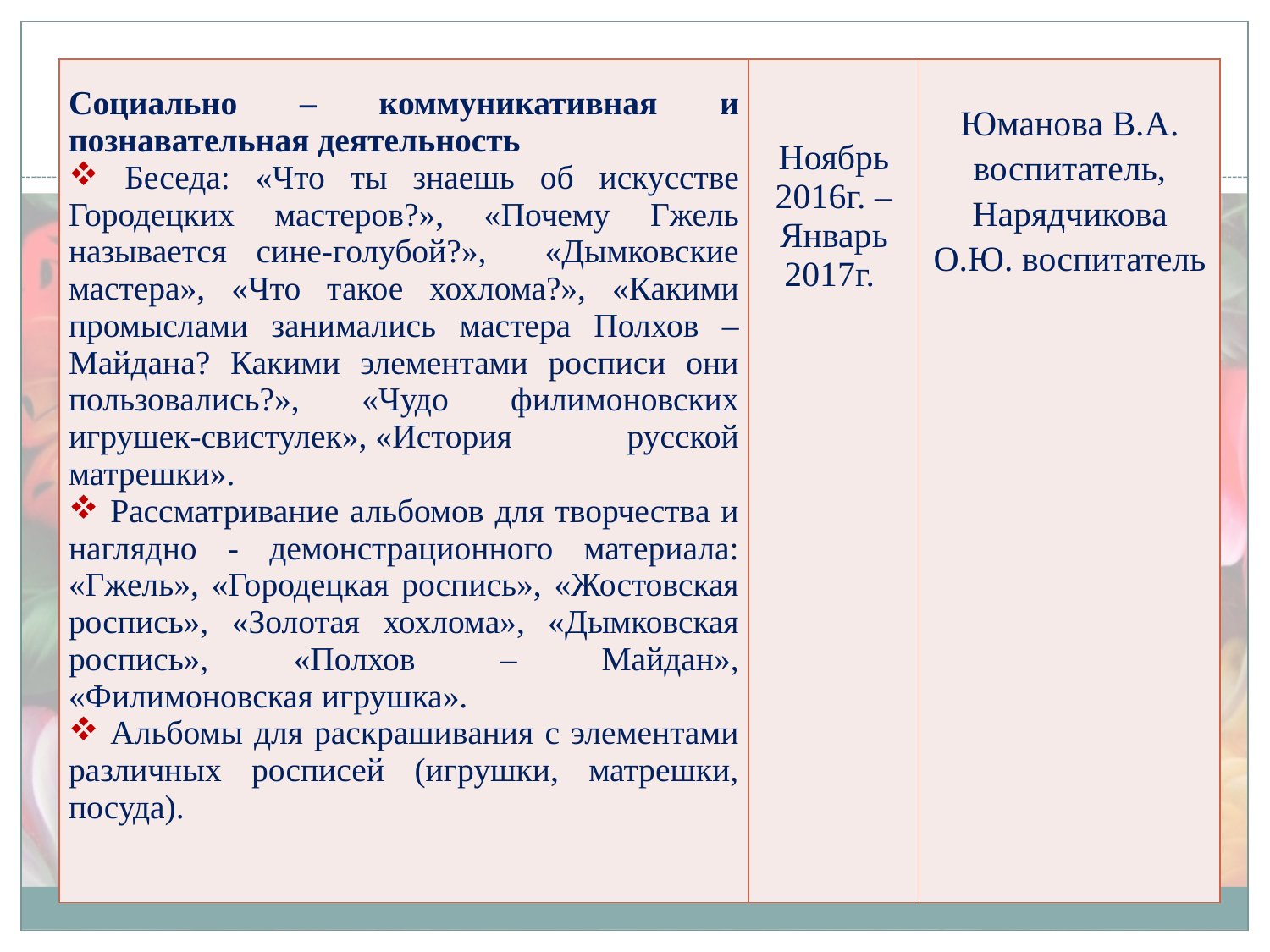

| Социально – коммуникативная и познавательная деятельность Беседа: «Что ты знаешь об искусстве Городецких мастеров?», «Почему Гжель называется сине-голубой?», «Дымковские мастера», «Что такое хохлома?», «Какими промыслами занимались мастера Полхов – Майдана? Какими элементами росписи они пользовались?», «Чудо филимоновских игрушек-свистулек», «История русской матрешки». Рассматривание альбомов для творчества и наглядно - демонстрационного материала: «Гжель», «Городецкая роспись», «Жостовская роспись», «Золотая хохлома», «Дымковская роспись», «Полхов – Майдан», «Филимоновская игрушка». Альбомы для раскрашивания с элементами различных росписей (игрушки, матрешки, посуда). | Ноябрь 2016г. – Январь 2017г. | Юманова В.А. воспитатель, Нарядчикова О.Ю. воспитатель |
| --- | --- | --- |
10